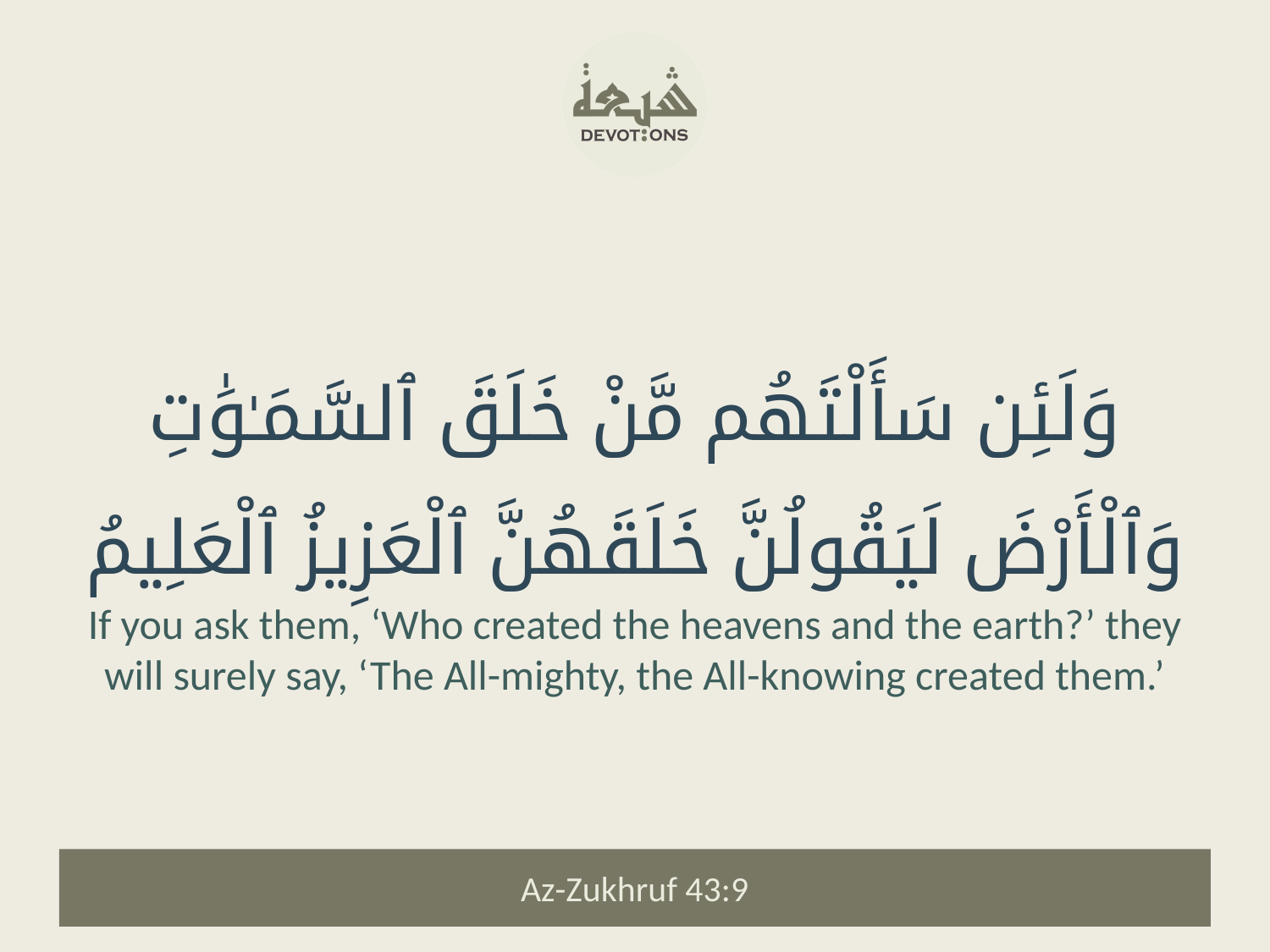

وَلَئِن سَأَلْتَهُم مَّنْ خَلَقَ ٱلسَّمَـٰوَٰتِ وَٱلْأَرْضَ لَيَقُولُنَّ خَلَقَهُنَّ ٱلْعَزِيزُ ٱلْعَلِيمُ
If you ask them, ‘Who created the heavens and the earth?’ they will surely say, ‘The All-mighty, the All-knowing created them.’
Az-Zukhruf 43:9